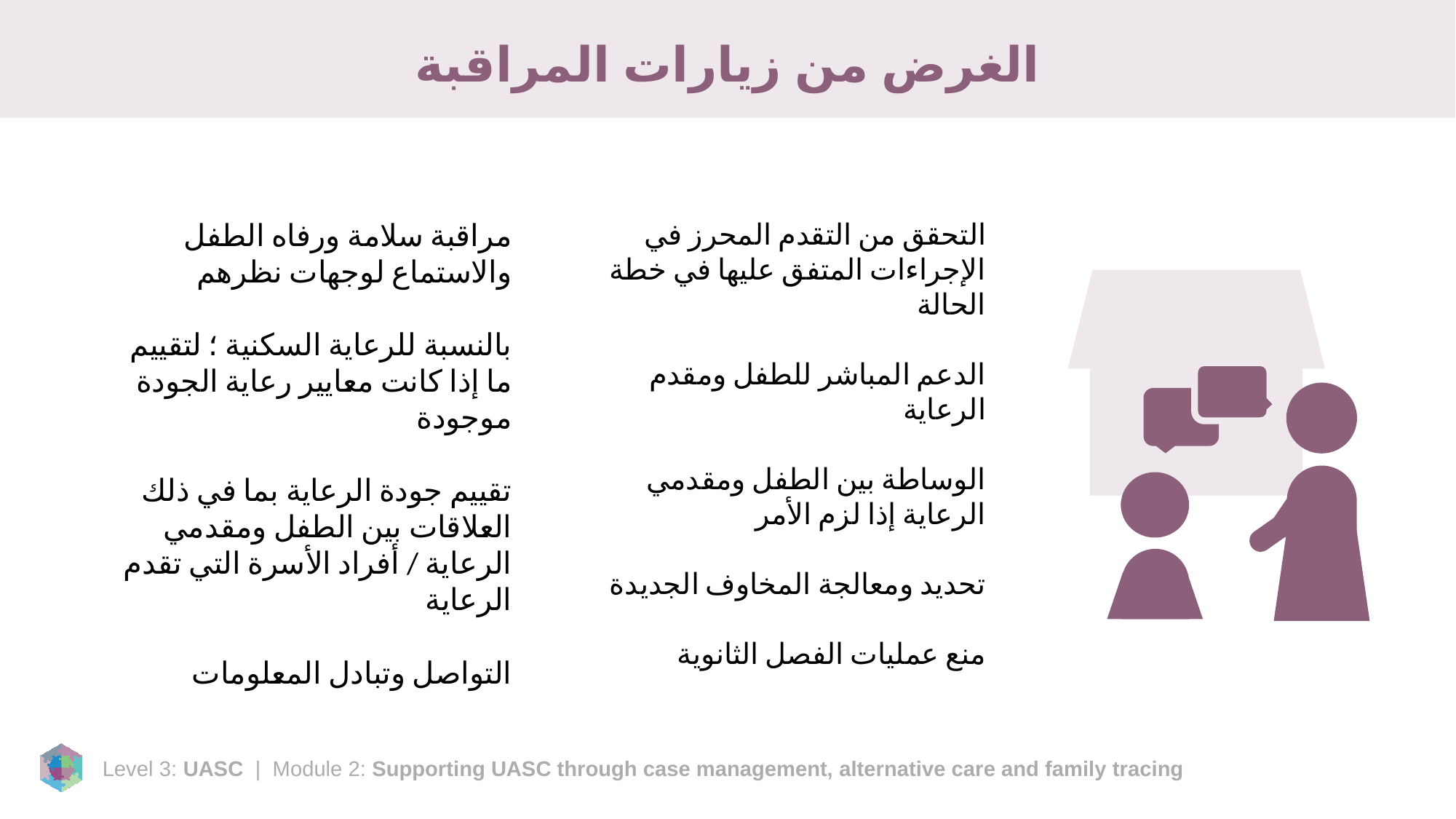

# الغرض من زيارات المراقبة
مراقبة سلامة ورفاه الطفل والاستماع لوجهات نظرهم

بالنسبة للرعاية السكنية ؛ لتقييم ما إذا كانت معايير رعاية الجودة موجودة

تقييم جودة الرعاية بما في ذلك العلاقات بين الطفل ومقدمي الرعاية / أفراد الأسرة التي تقدم الرعاية

التواصل وتبادل المعلومات
التحقق من التقدم المحرز في الإجراءات المتفق عليها في خطة الحالة

الدعم المباشر للطفل ومقدم الرعاية

الوساطة بين الطفل ومقدمي الرعاية إذا لزم الأمر

تحديد ومعالجة المخاوف الجديدة

منع عمليات الفصل الثانوية